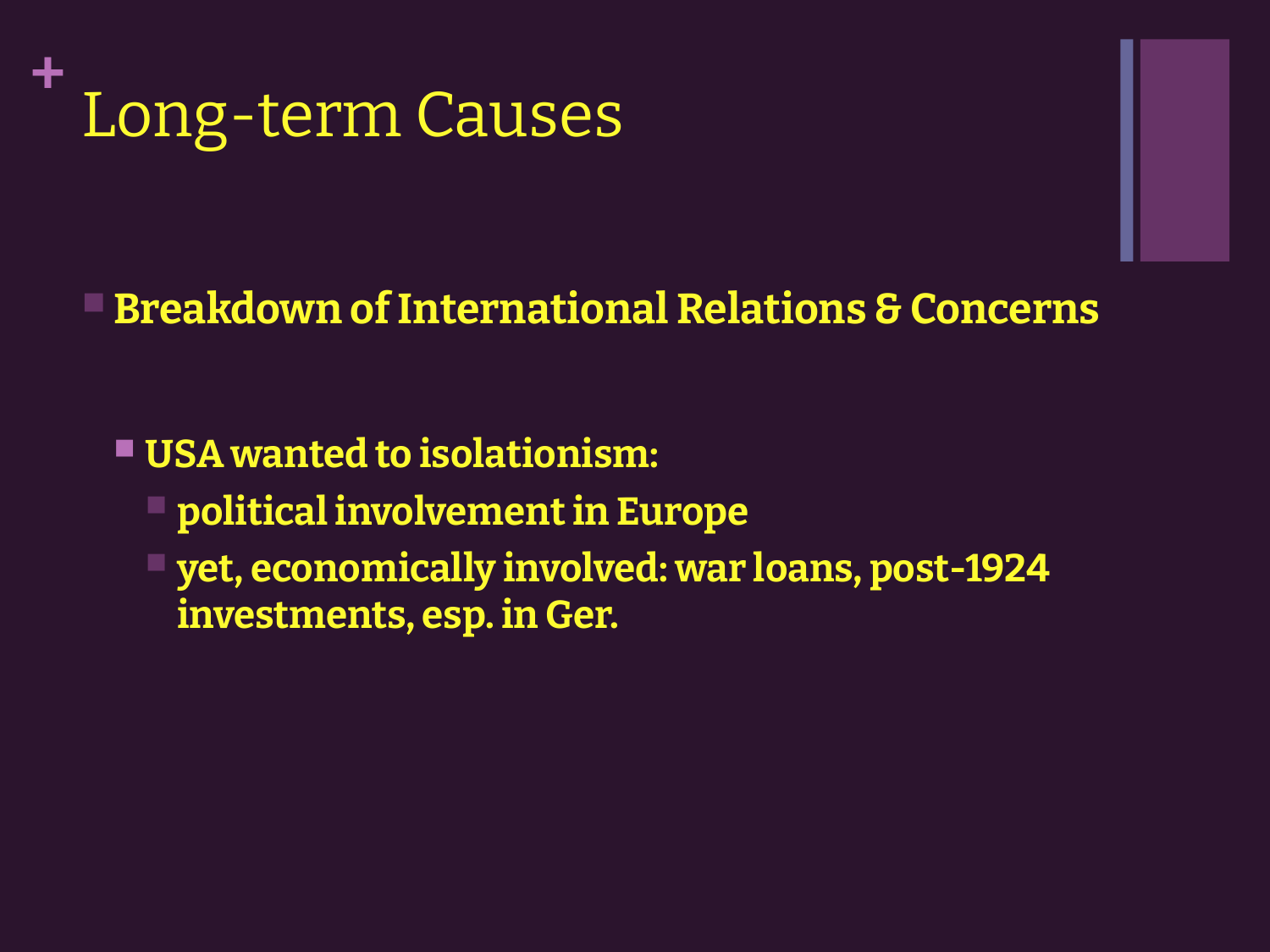

# Long-term Causes
Breakdown of International Relations & Concerns

USA wanted to isolationism:
political involvement in Europe
yet, economically involved: war loans, post-1924 investments, esp. in Ger.